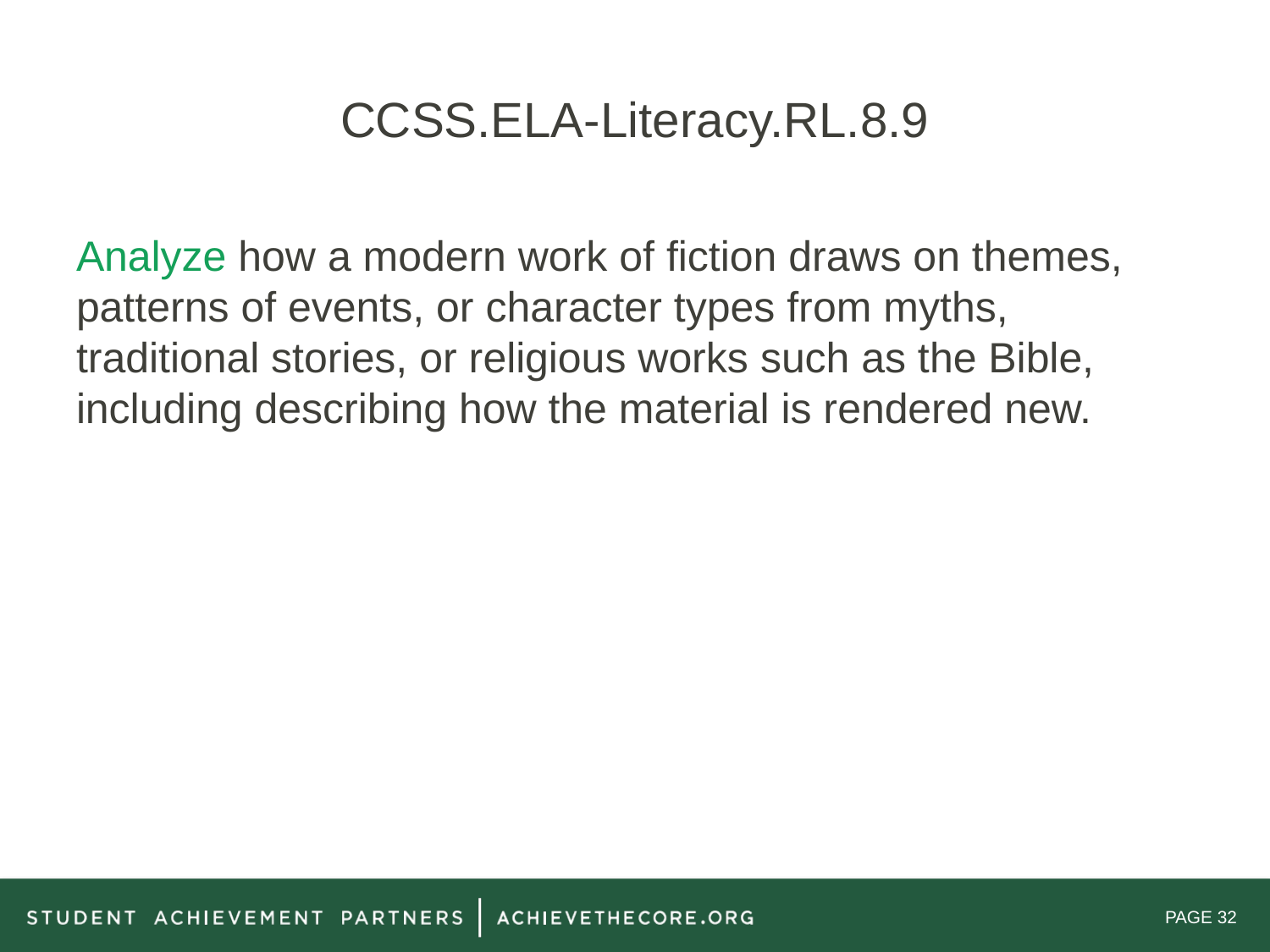

# CCSS.ELA-Literacy.RL.8.9
Analyze how a modern work of fiction draws on themes, patterns of events, or character types from myths, traditional stories, or religious works such as the Bible, including describing how the material is rendered new.